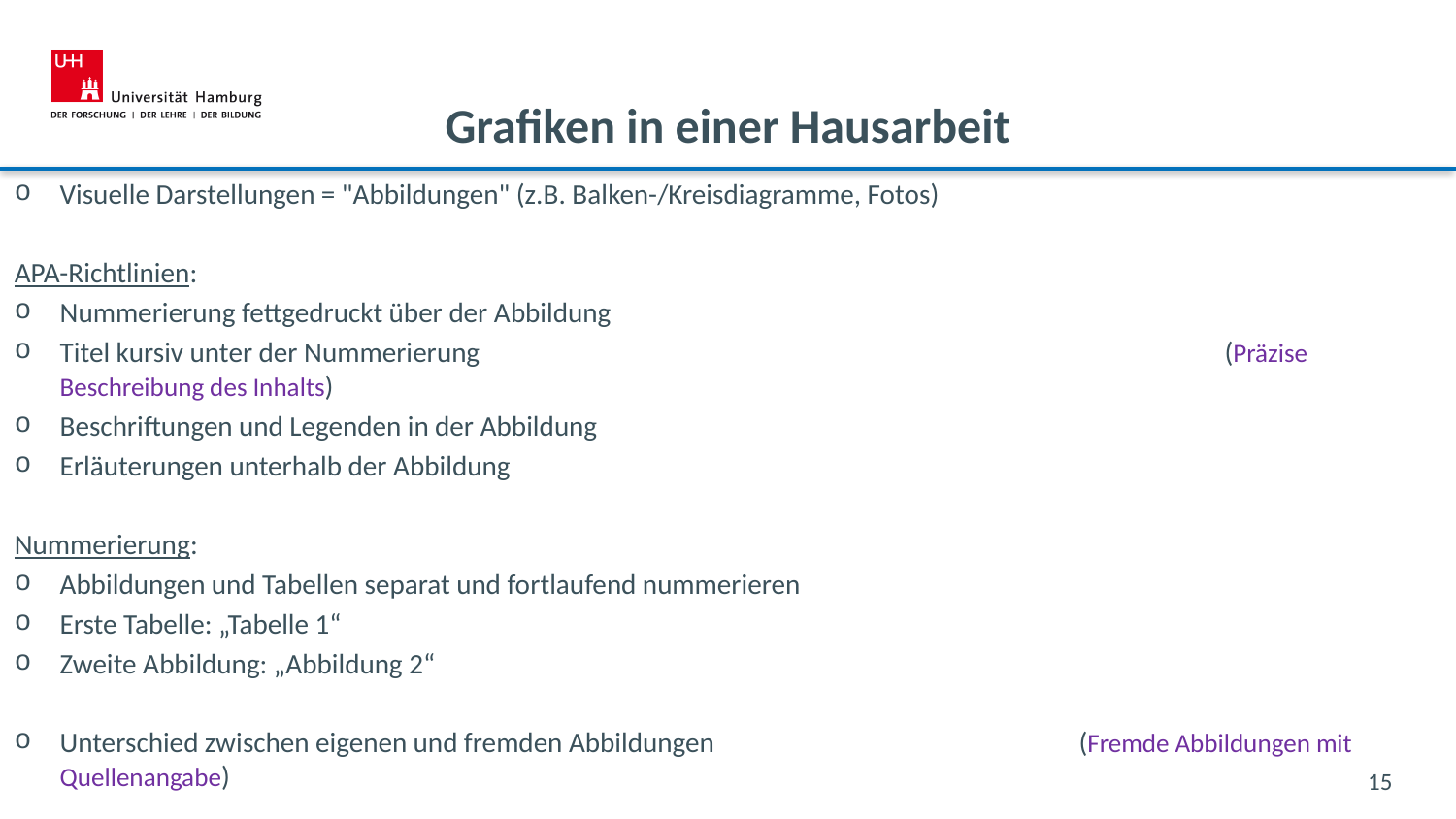

# Grafiken in einer Hausarbeit
Visuelle Darstellungen = "Abbildungen" (z.B. Balken-/Kreisdiagramme, Fotos)

APA-Richtlinien:
Nummerierung fettgedruckt über der Abbildung
Titel kursiv unter der Nummerierung						(Präzise Beschreibung des Inhalts)
Beschriftungen und Legenden in der Abbildung
Erläuterungen unterhalb der Abbildung

Nummerierung:
Abbildungen und Tabellen separat und fortlaufend nummerieren
Erste Tabelle: „Tabelle 1“
Zweite Abbildung: „Abbildung 2“

Unterschied zwischen eigenen und fremden Abbildungen			(Fremde Abbildungen mit Quellenangabe)
15